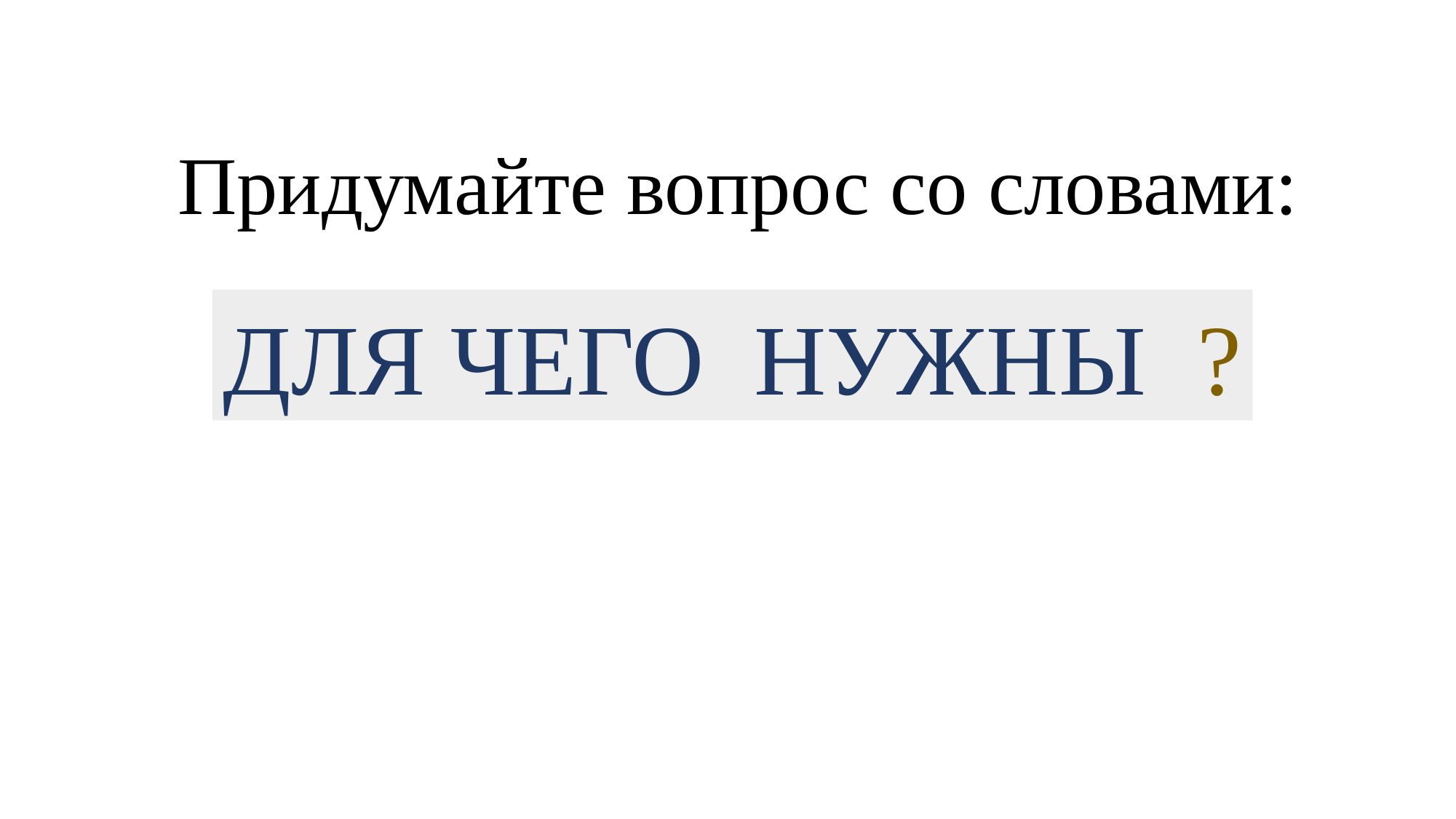

Придумайте вопрос со словами:

ДЛЯ ЧЕГО  НУЖНЫ  ?